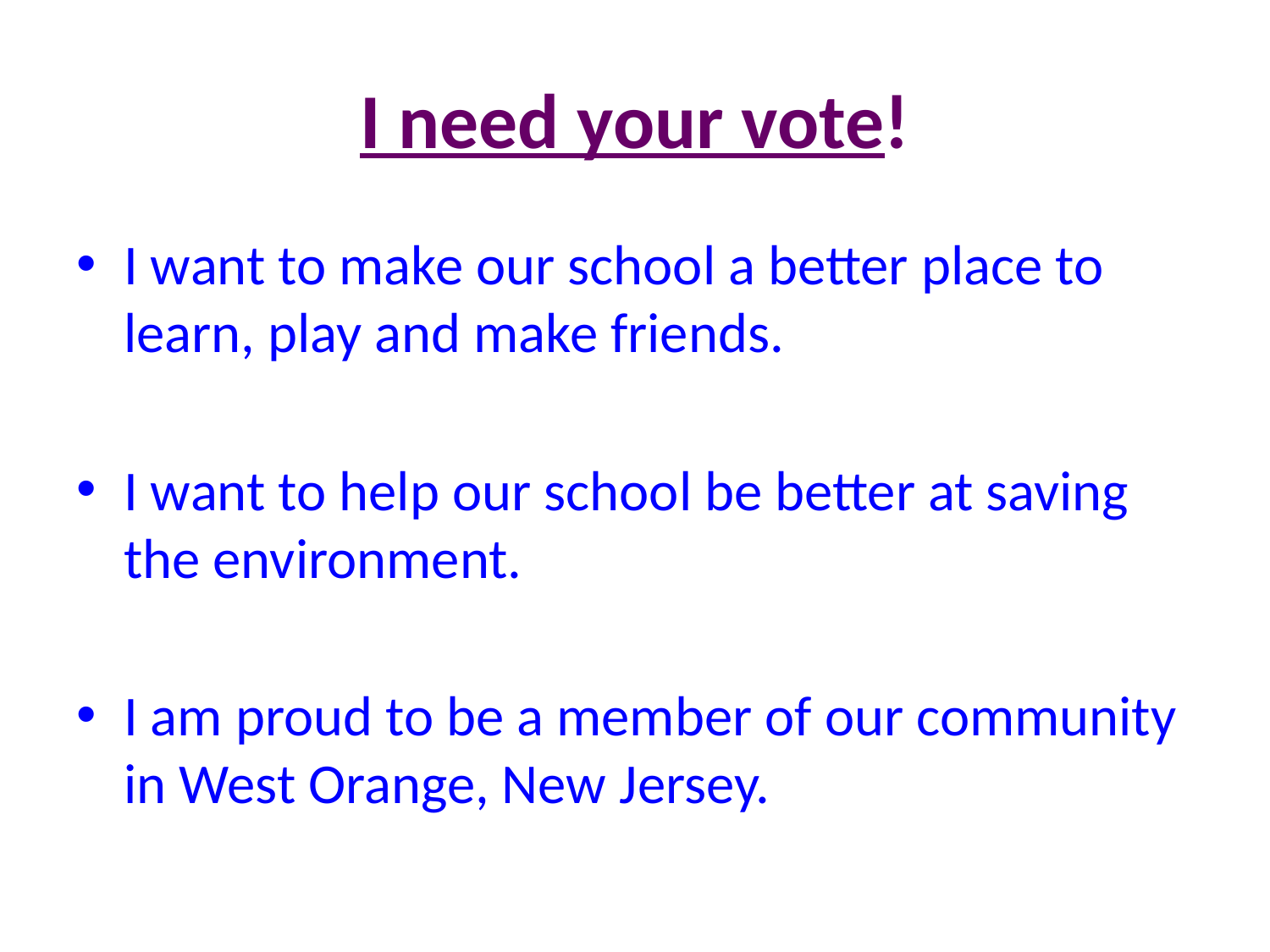

# I need your vote!
I want to make our school a better place to learn, play and make friends.

I want to help our school be better at saving the environment.

I am proud to be a member of our community in West Orange, New Jersey.